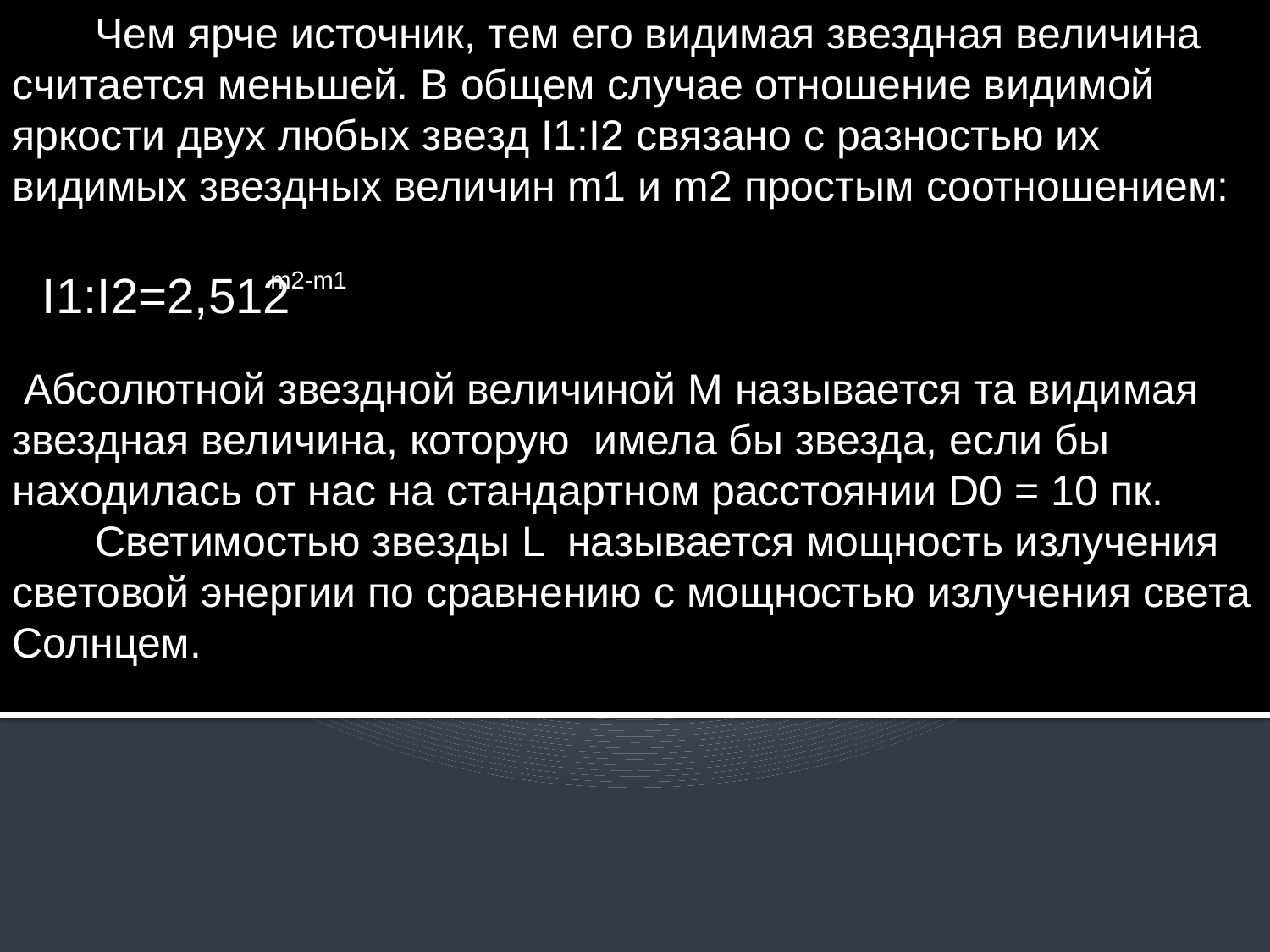

Чем ярче источник, тем его видимая звездная величина считается меньшей. В общем случае отношение видимой яркости двух любых звезд I1:I2 связано с разностью их видимых звездных величин m1 и m2 простым соотношением:

 Абсолютной звездной величиной М называется та видимая звездная величина, которую  имела бы звезда, если бы находилась от нас на стандартном расстоянии D0 = 10 пк.
       Светимостью звезды L  называется мощность излучения световой энергии по сравнению с мощностью излучения света Солнцем.

I1:I2=2,512
m2-m1